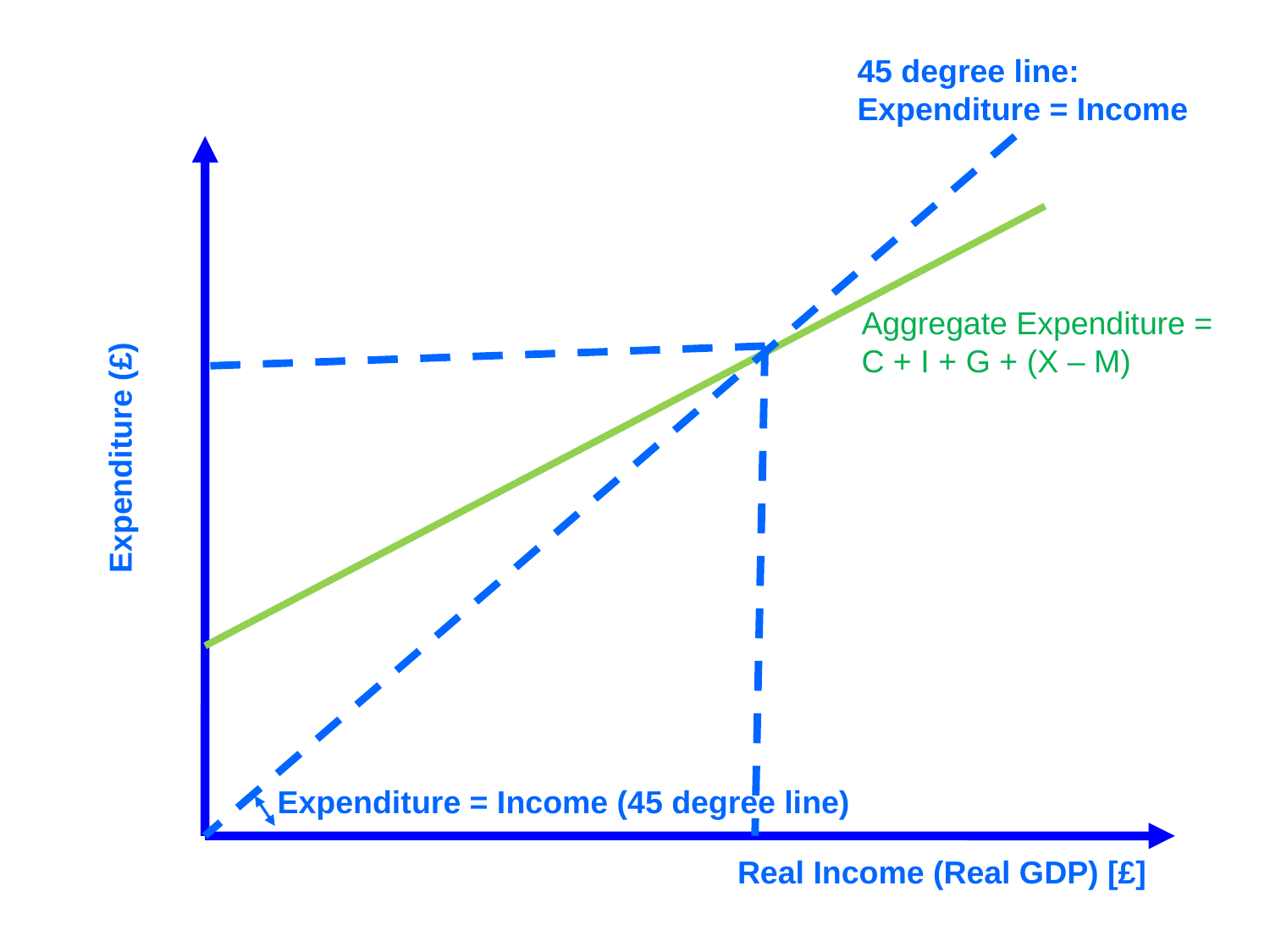

45 degree line:
Expenditure = Income

Aggregate Expenditure = C + I + G + (X – M)

Expenditure (£)
Expenditure = Income (45 degree line)

Real Income (Real GDP) [£]